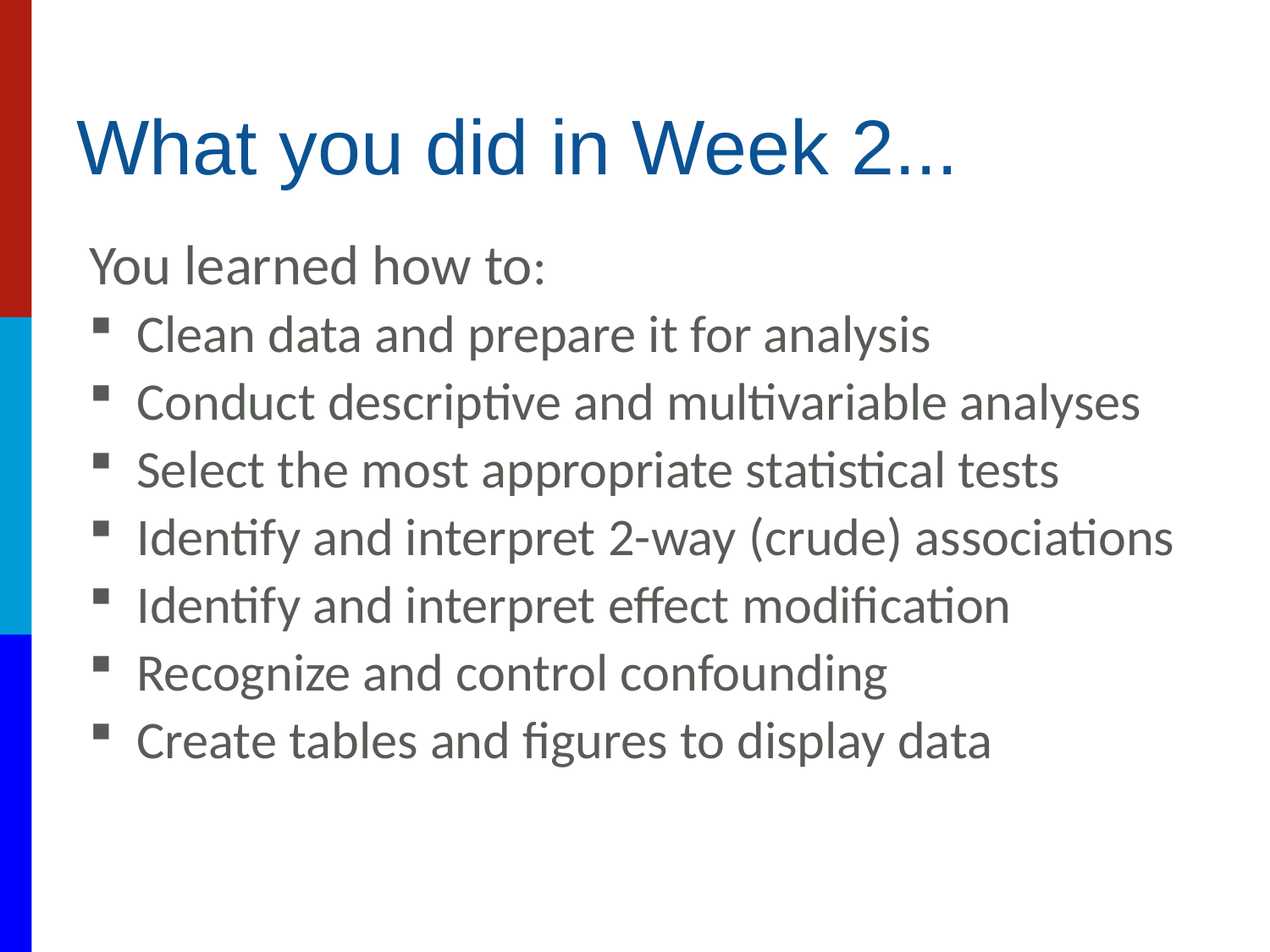

# What you did in Week 2...
You learned how to:
Clean data and prepare it for analysis
Conduct descriptive and multivariable analyses
Select the most appropriate statistical tests
Identify and interpret 2-way (crude) associations
Identify and interpret effect modification
Recognize and control confounding
Create tables and figures to display data